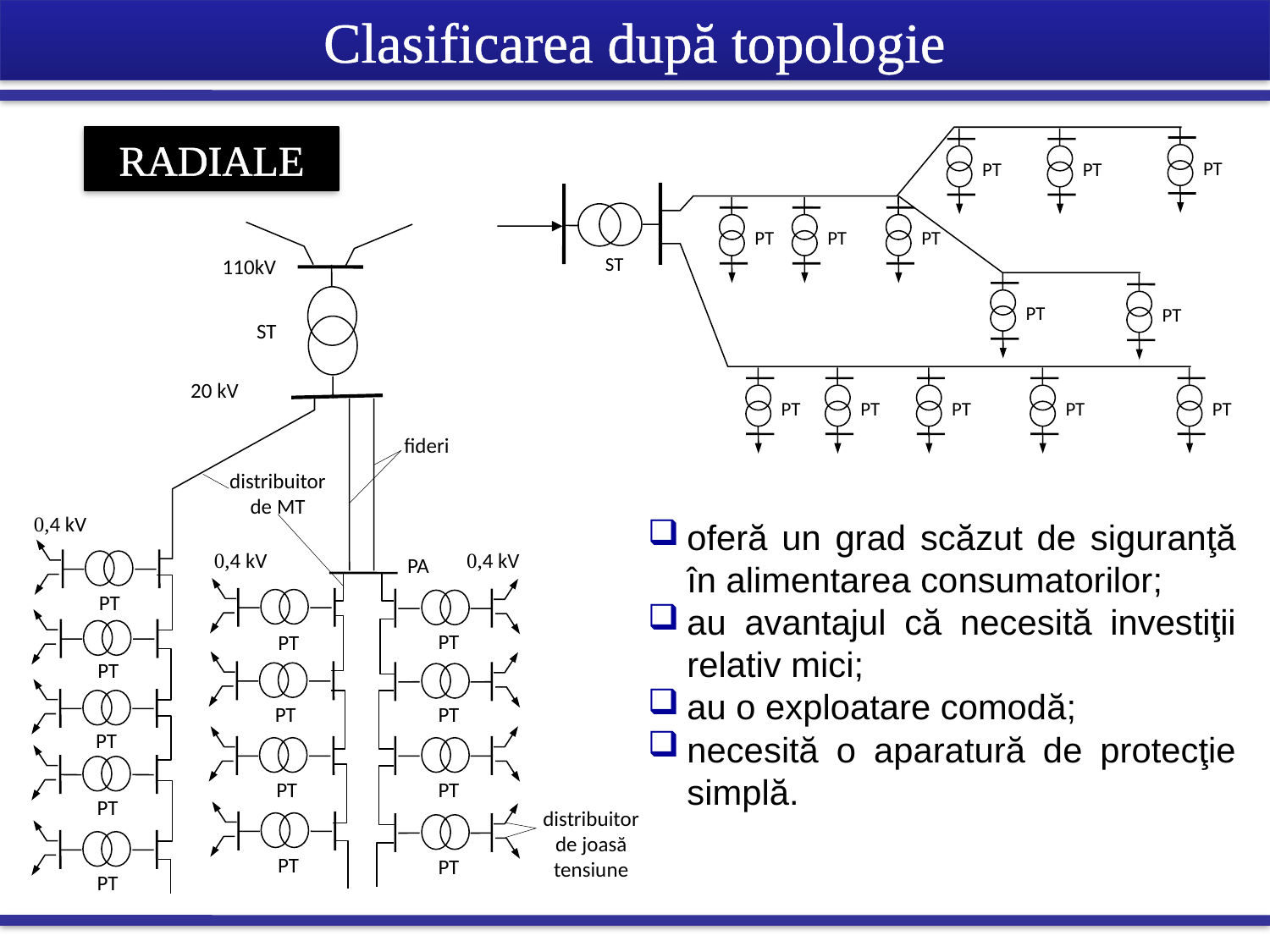

Clasificarea după topologie

RADIALE

PT

PT

PT

PT

PT

PT

ST

PT

PT

PT

PT

PT

PT

PT

110kV

ST

20 kV

fideri

distribuitor de MT

0,4 kV

0,4 kV
0,4 kV
PA

PT

PT
PT

PT

PT
PT

PT

PT
PT

PT

distribuitor de joasă tensiune

PT
PT

PT
oferă un grad scăzut de siguranţă în alimentarea consumatorilor;
au avantajul că necesită investiţii relativ mici;
au o exploatare comodă;
necesită o aparatură de protecţie simplă.